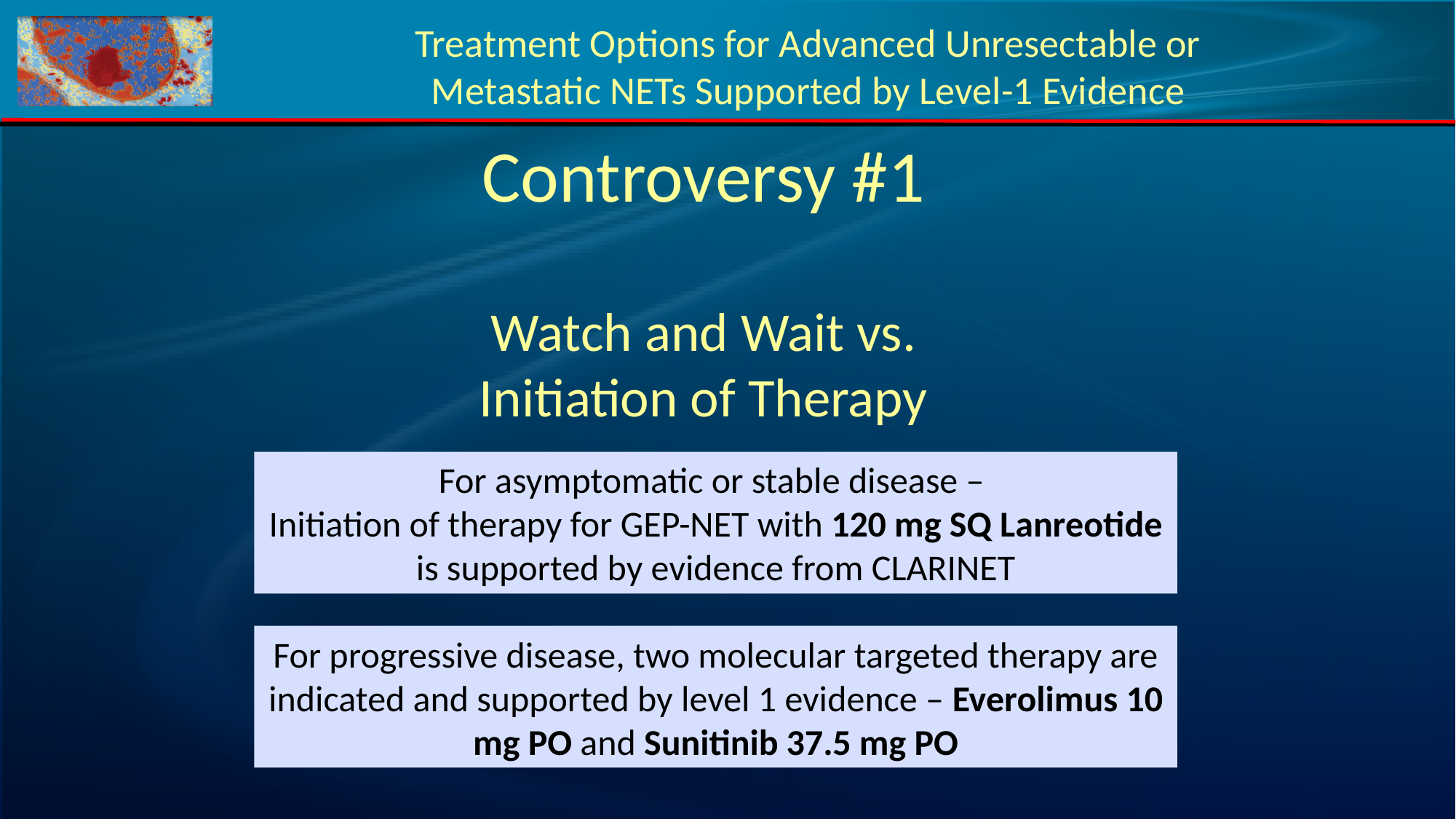

Treatment Options for Advanced Unresectable or Metastatic NETs Supported by Level-1 Evidence
Controversy #1

Watch and Wait vs.
Initiation of Therapy
For asymptomatic or stable disease –
Initiation of therapy for GEP-NET with 120 mg SQ Lanreotide is supported by evidence from CLARINET
For progressive disease, two molecular targeted therapy are indicated and supported by level 1 evidence – Everolimus 10 mg PO and Sunitinib 37.5 mg PO